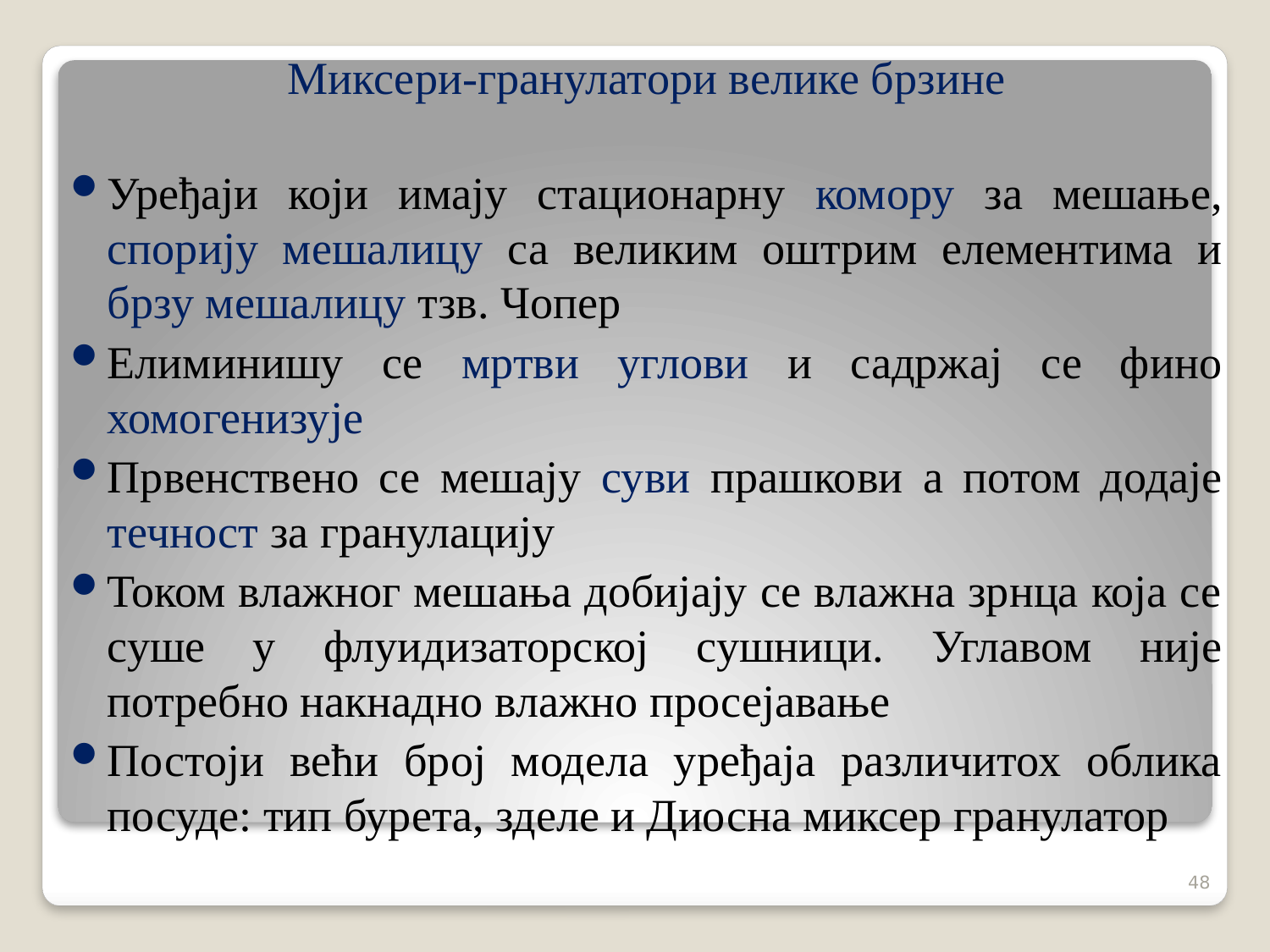

Миксери-гранулатори велике брзине
Уређаји који имају стационарну комору за мешање, спорију мешалицу са великим оштрим елементима и брзу мешалицу тзв. Чопер
Елиминишу се мртви углови и садржај се фино хомогенизује
Првенствено се мешају суви прашкови а потом додаје течност за гранулацију
Током влажног мешања добијају се влажна зрнца која се суше у флуидизаторској сушници. Углавом није потребно накнадно влажно просејавање
Постоји већи број модела уређаја различитох облика посуде: тип бурета, зделе и Диосна миксер гранулатор
48